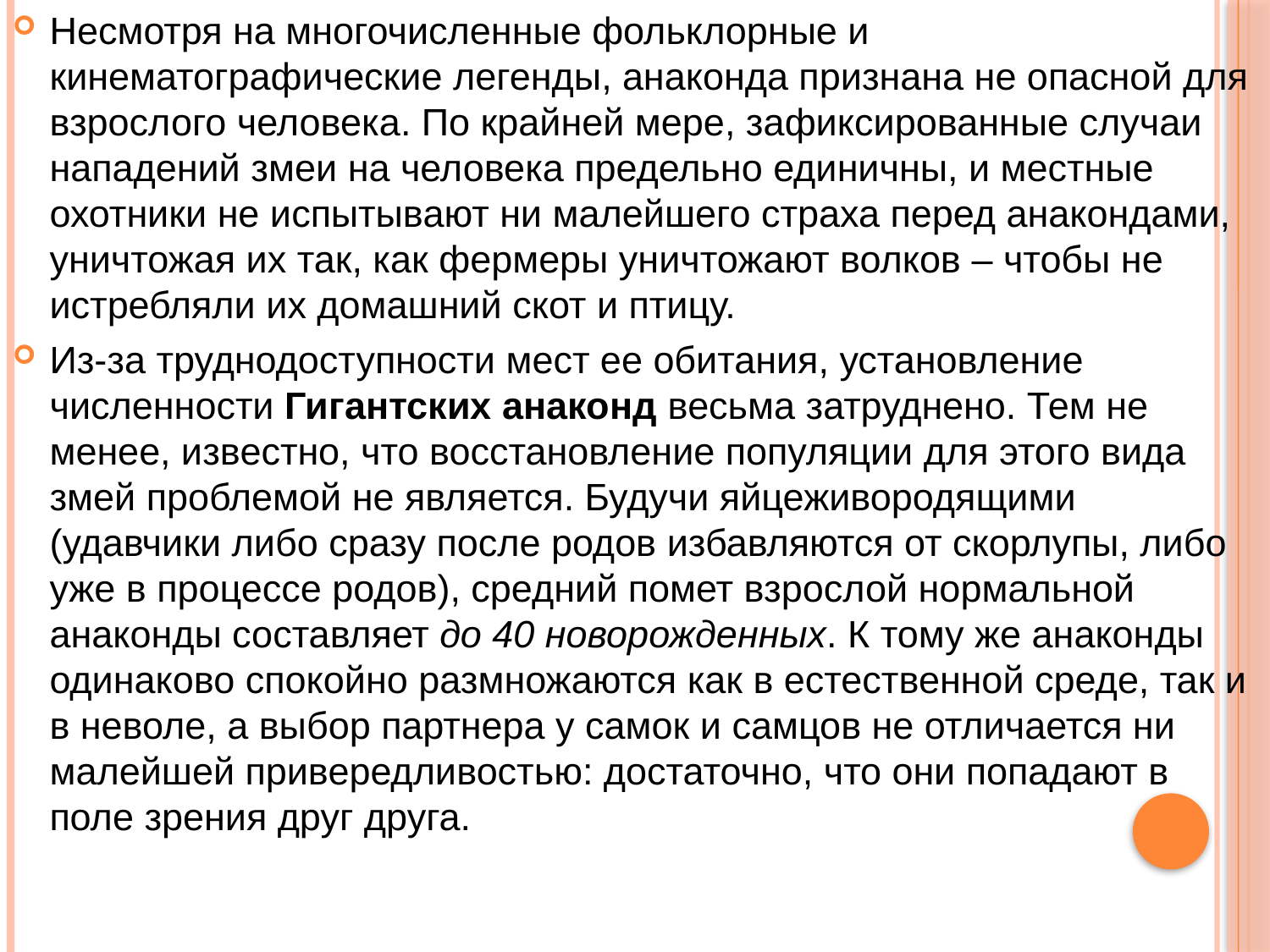

Несмотря на многочисленные фольклорные и кинематографические легенды, анаконда признана не опасной для взрослого человека. По крайней мере, зафиксированные случаи нападений змеи на человека предельно единичны, и местные охотники не испытывают ни малейшего страха перед анакондами, уничтожая их так, как фермеры уничтожают волков – чтобы не истребляли их домашний скот и птицу.
Из-за труднодоступности мест ее обитания, установление численности Гигантских анаконд весьма затруднено. Тем не менее, известно, что восстановление популяции для этого вида змей проблемой не является. Будучи яйцеживородящими (удавчики либо сразу после родов избавляются от скорлупы, либо уже в процессе родов), средний помет взрослой нормальной анаконды составляет до 40 новорожденных. К тому же анаконды одинаково спокойно размножаются как в естественной среде, так и в неволе, а выбор партнера у самок и самцов не отличается ни малейшей привередливостью: достаточно, что они попадают в поле зрения друг друга.

#